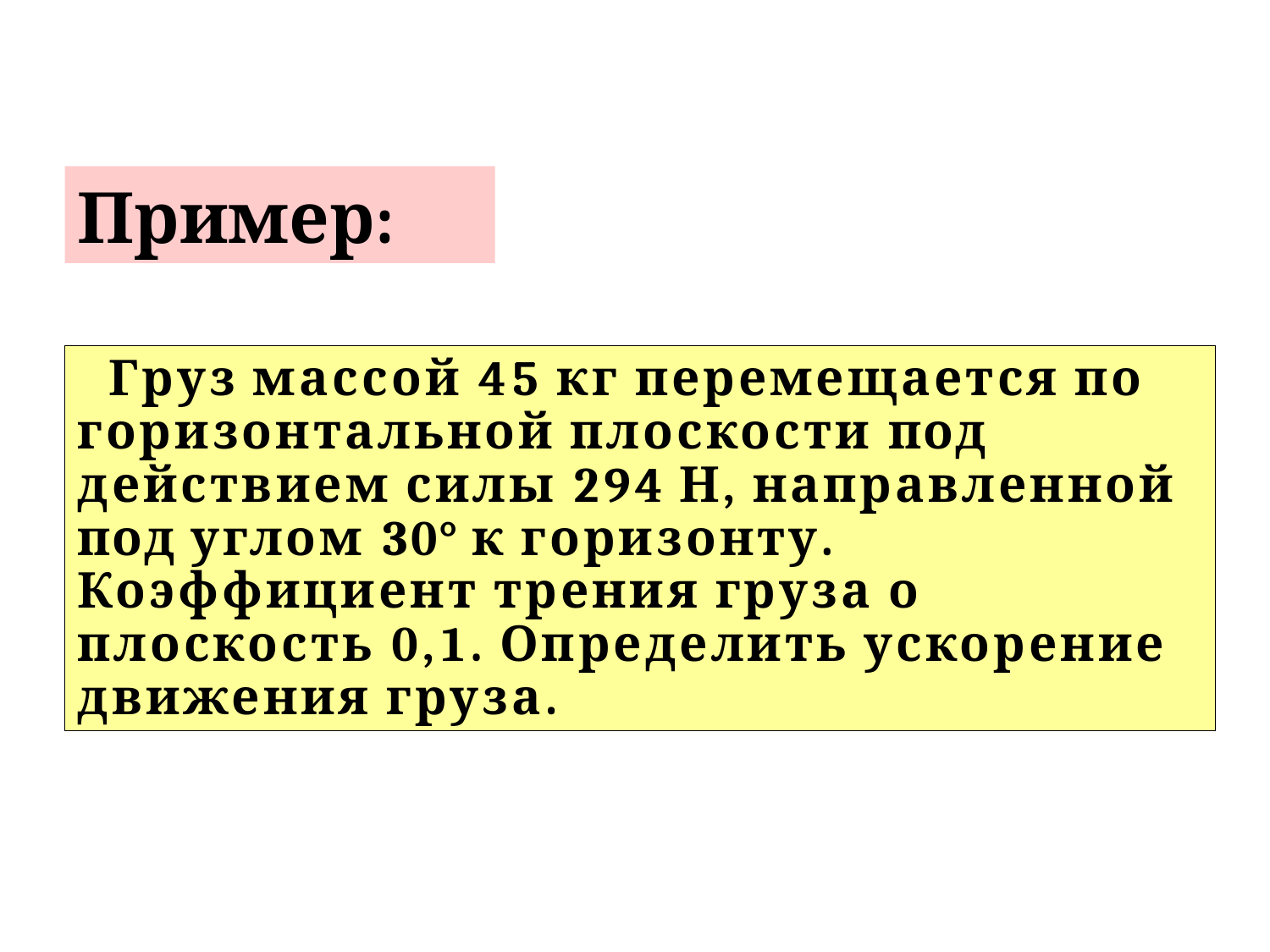

Пример:
Груз массой 45 кг перемещается по горизонталь­ной плоскости под действием силы 294 Н, направленной под углом 30° к горизонту. Коэффициент трения груза о плоскость 0,1. Определить ускорение движения груза.